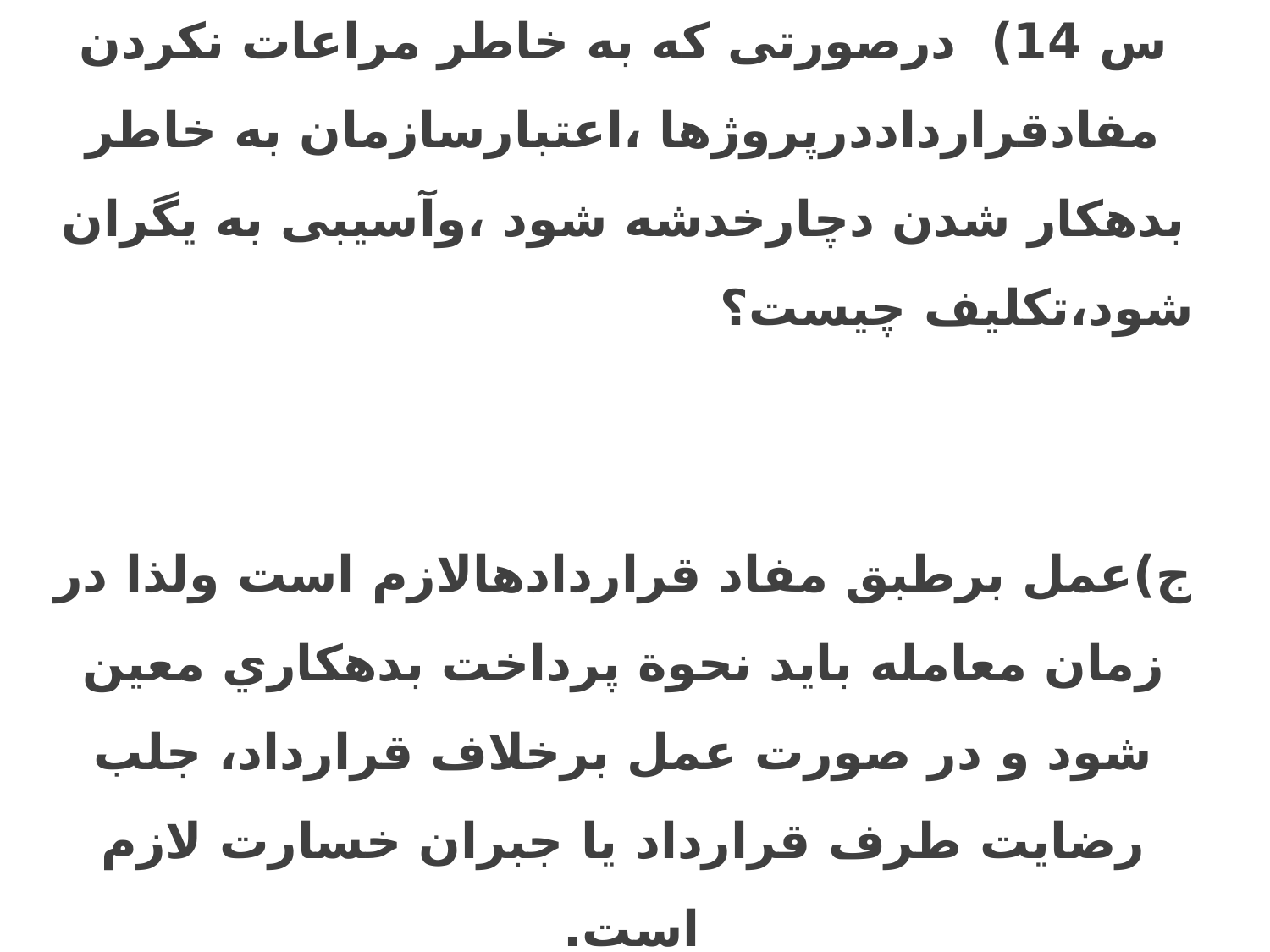

س 14)  درصورتی که به خاطر مراعات نکردن مفادقرارداددرپروژها ،اعتبارسازمان به خاطر بدهكار شدن دچارخدشه شود ،وآسیبی به یگران شود،تکلیف چیست؟                                                                                                                                                                      ج)عمل برطبق مفاد قراردادهالازم است ولذا در زمان معامله بايد نحوة پرداخت بدهكاري معين شود و در صورت عمل برخلاف قرارداد، جلب رضايت طرف قرارداد يا جبران خسارت لازم است.